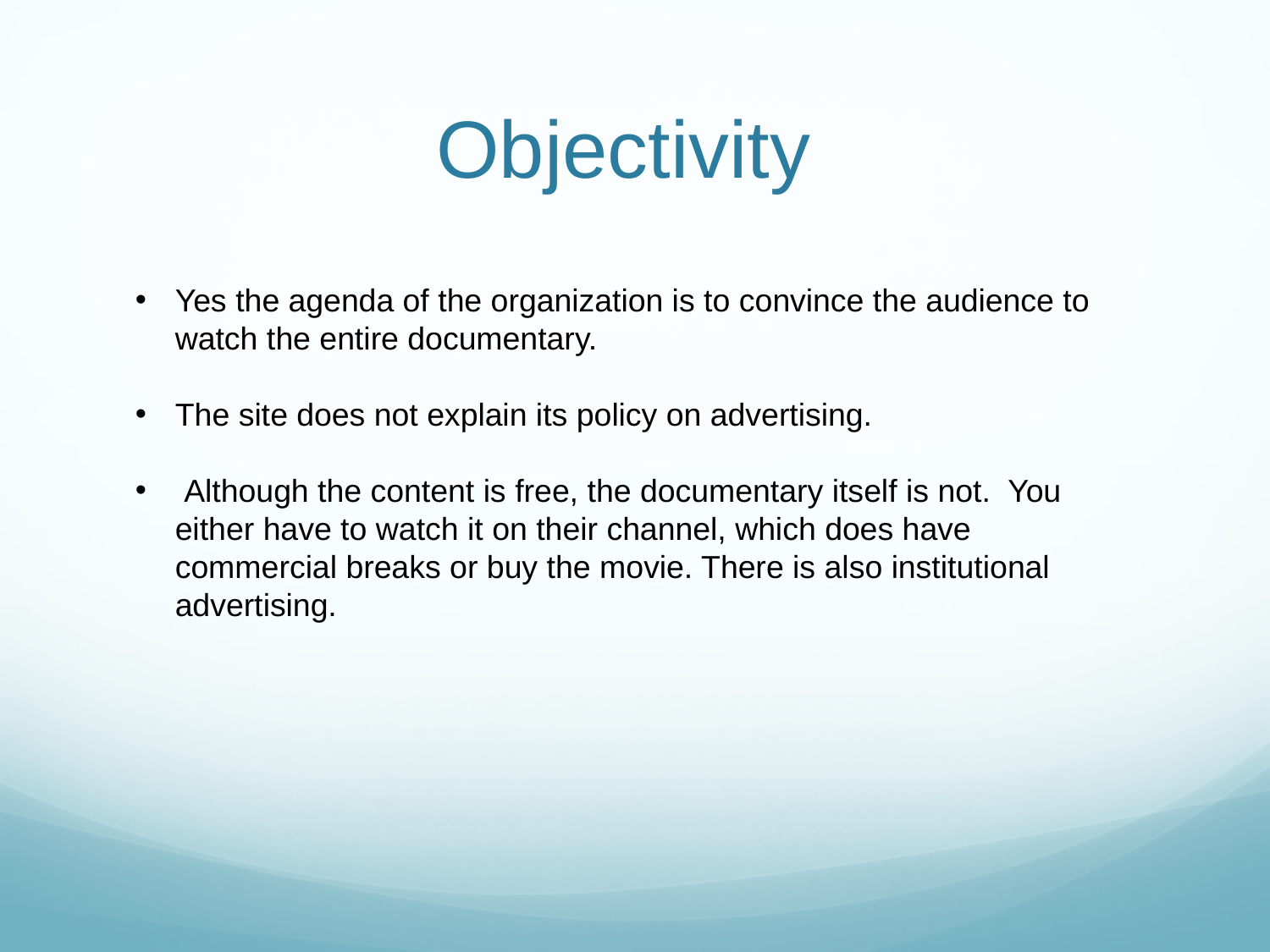

# Objectivity
Yes the agenda of the organization is to convince the audience to watch the entire documentary.

The site does not explain its policy on advertising.

 Although the content is free, the documentary itself is not.  You either have to watch it on their channel, which does have commercial breaks or buy the movie. There is also institutional advertising.